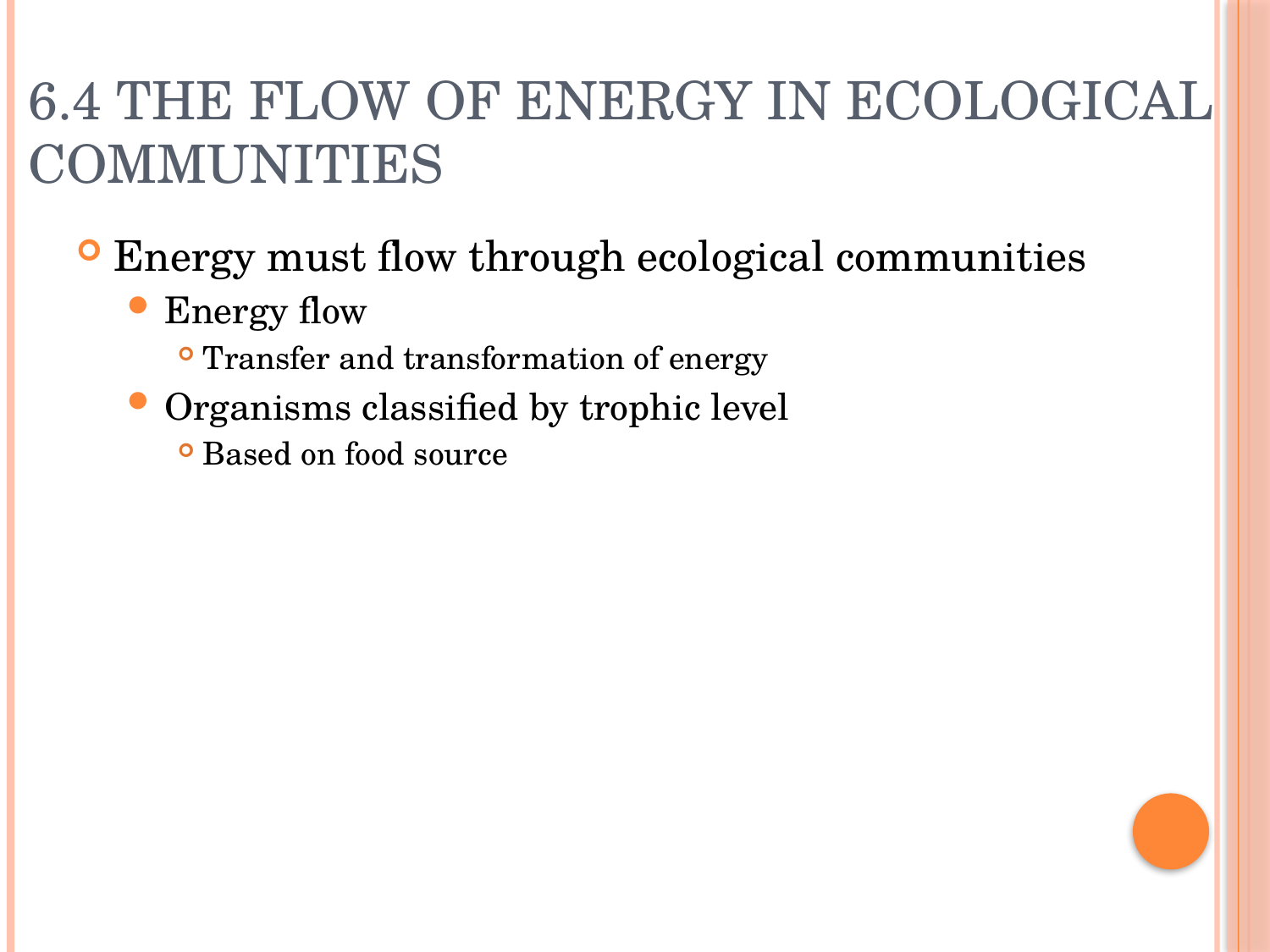

# 6.4 The Flow of Energy in Ecological Communities
Energy must flow through ecological communities
Energy flow
Transfer and transformation of energy
Organisms classified by trophic level
Based on food source